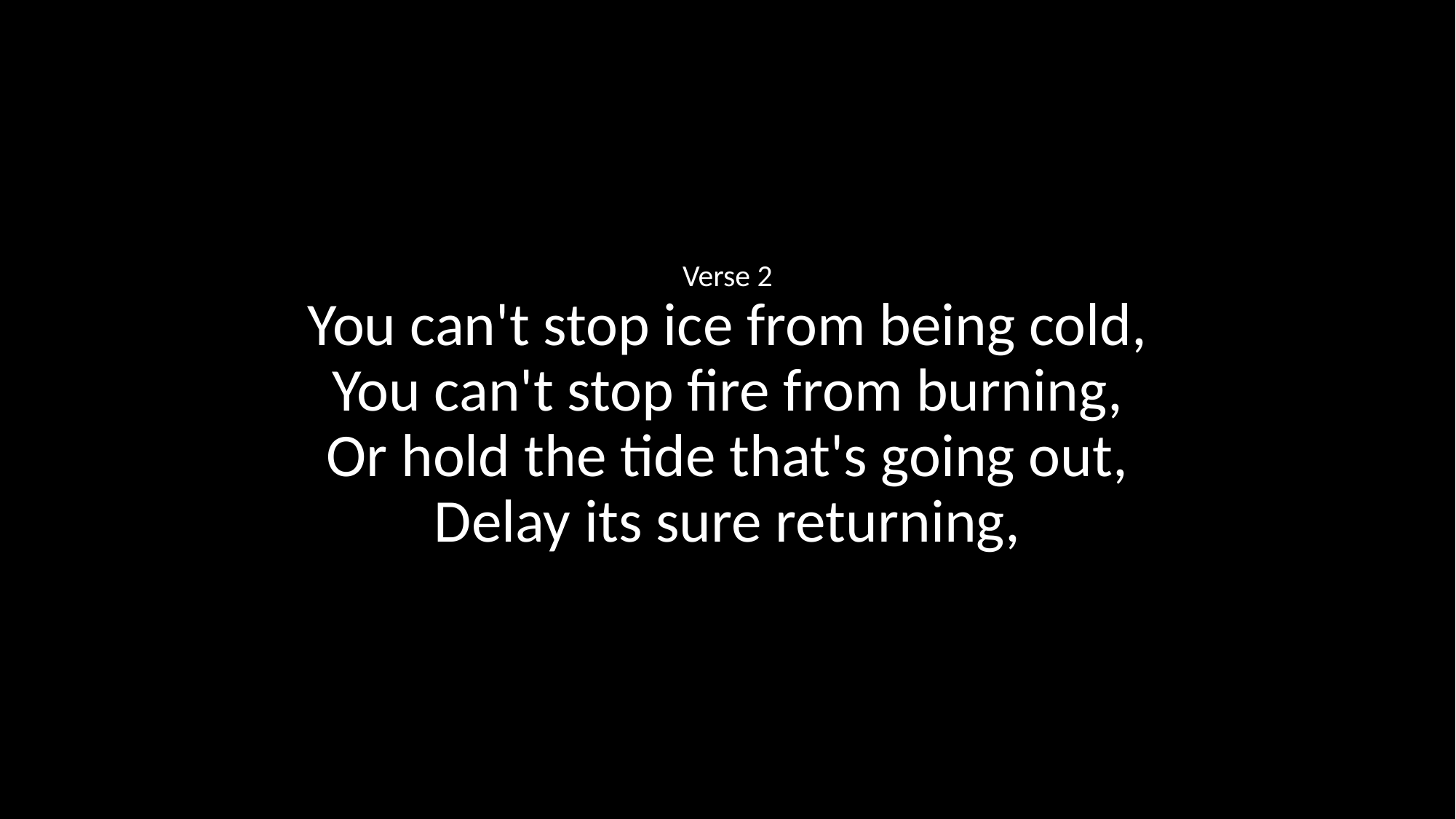

Verse 2
You can't stop ice from being cold,
You can't stop fire from burning,
Or hold the tide that's going out,
Delay its sure returning,